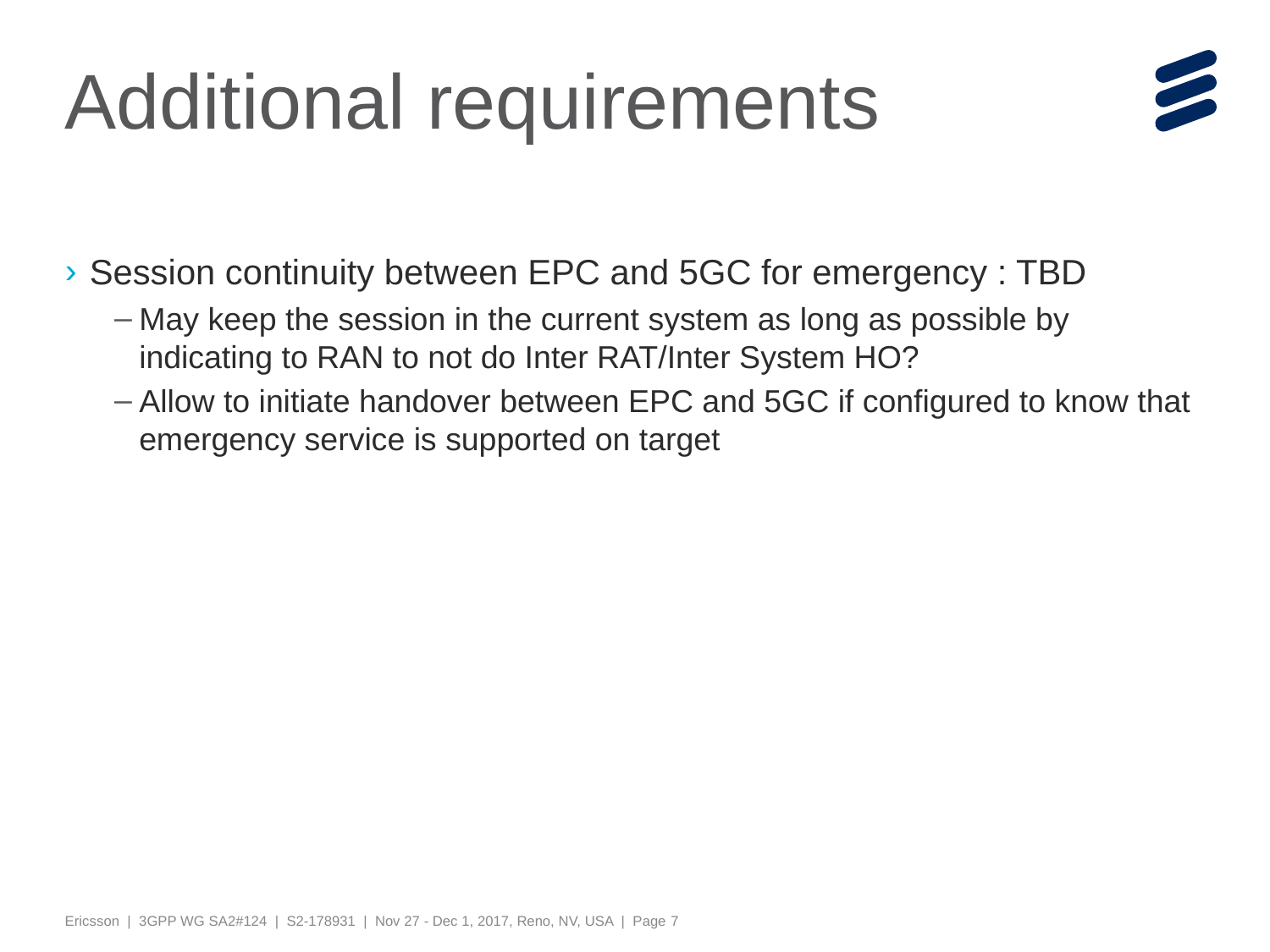

# Additional requirements
Session continuity between EPC and 5GC for emergency : TBD
May keep the session in the current system as long as possible by indicating to RAN to not do Inter RAT/Inter System HO?
Allow to initiate handover between EPC and 5GC if configured to know that emergency service is supported on target